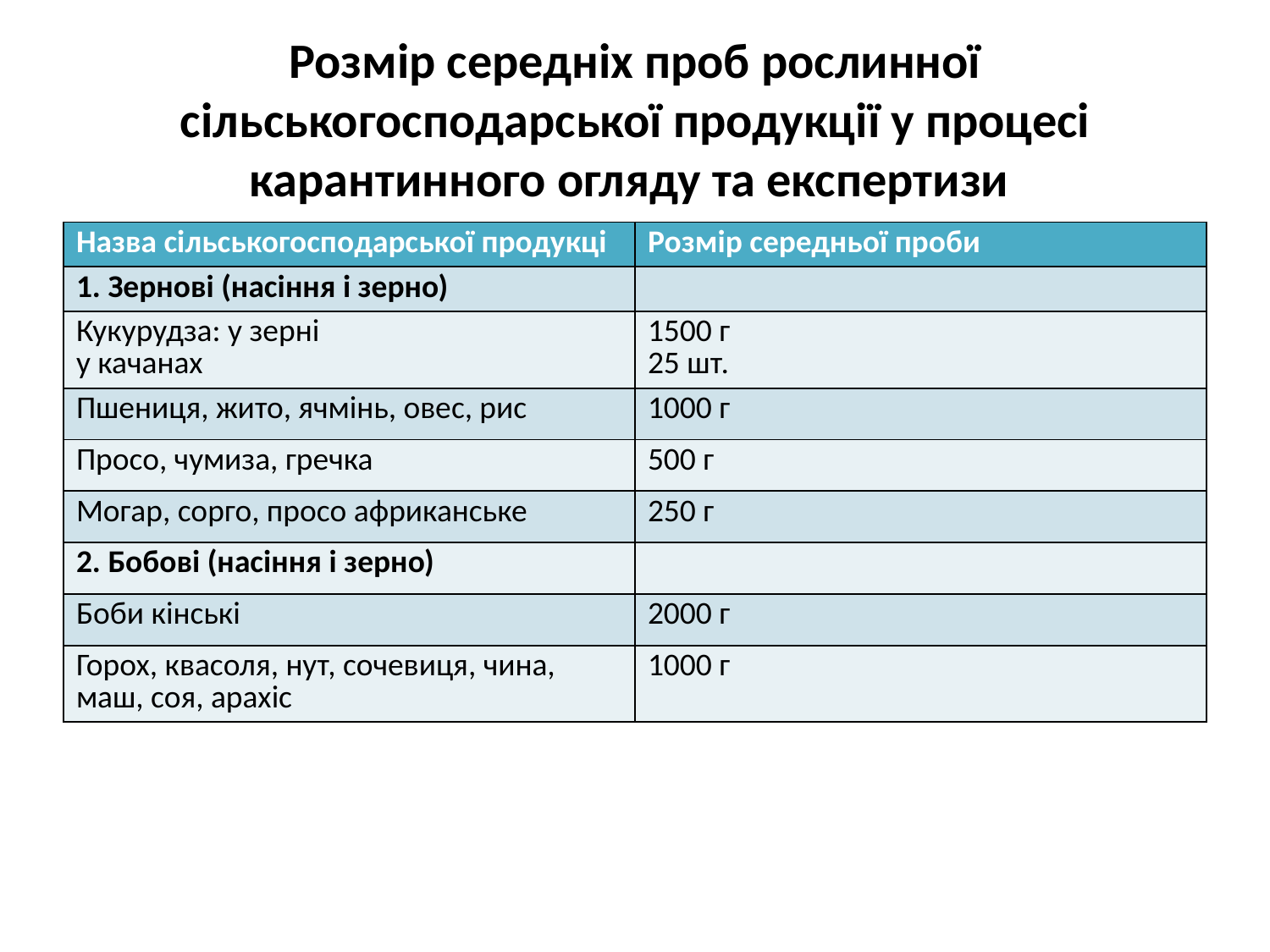

# Розмір середніх проб рослинної сільськогосподарської продукції у процесі карантинного огляду та експертизи
| Назва сільськогосподарської продукці | Розмір середньої проби |
| --- | --- |
| 1. Зернові (насіння і зерно) |  |
| Кукурудза: у зерні у качанах | 1500 г 25 шт. |
| Пшениця, жито, ячмінь, овес, рис | 1000 г |
| Просо, чумиза, гречка | 500 г |
| Могар, сорго, просо африканське | 250 г |
| 2. Бобові (насіння і зерно) |  |
| Боби кінські | 2000 г |
| Горох, квасоля, нут, сочевиця, чина, маш, соя, арахіс | 1000 г |